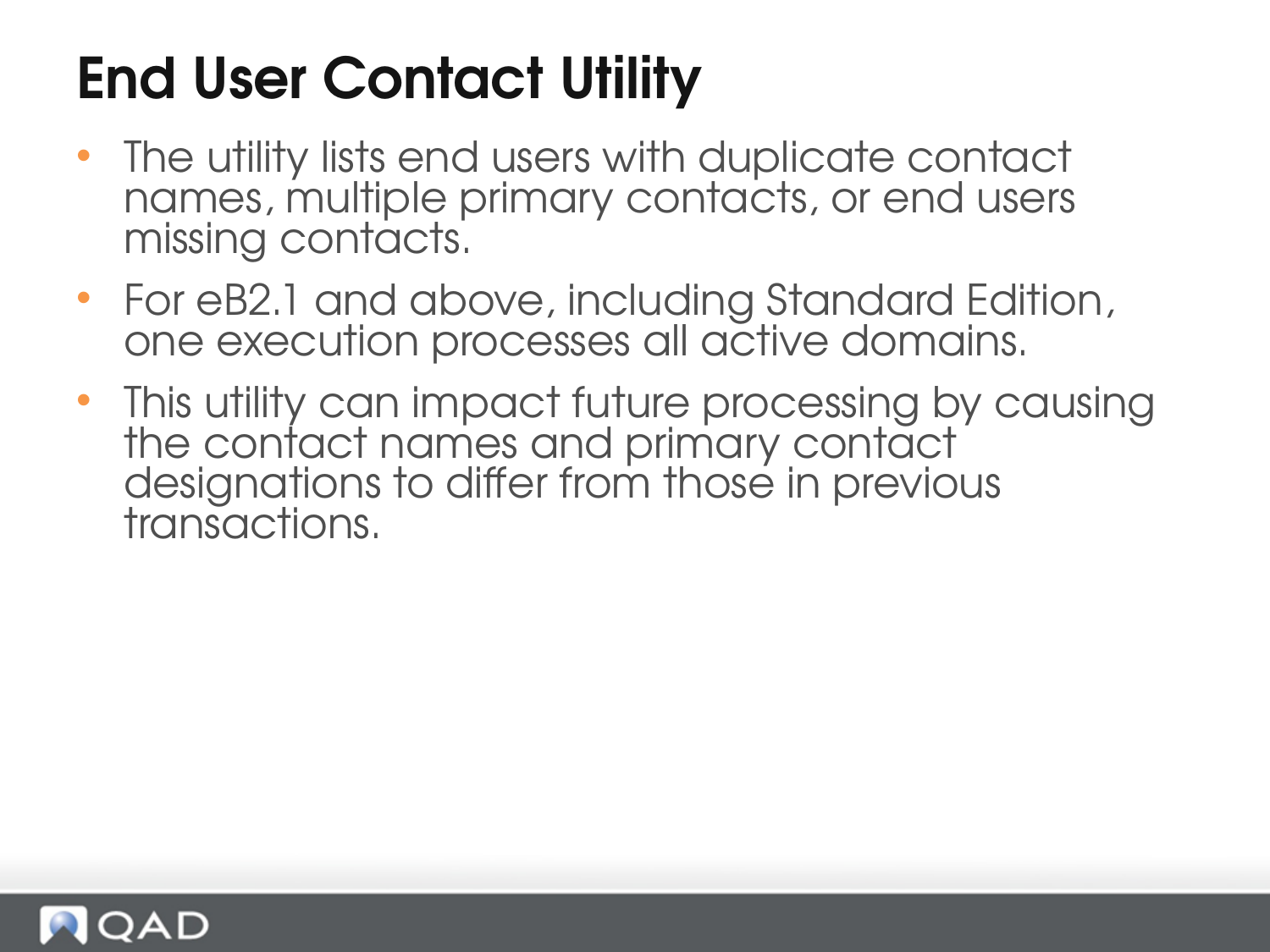

# End User Contact Utility
The utility lists end users with duplicate contact names, multiple primary contacts, or end users missing contacts.
For eB2.1 and above, including Standard Edition, one execution processes all active domains.
This utility can impact future processing by causing the contact names and primary contact designations to differ from those in previous transactions.